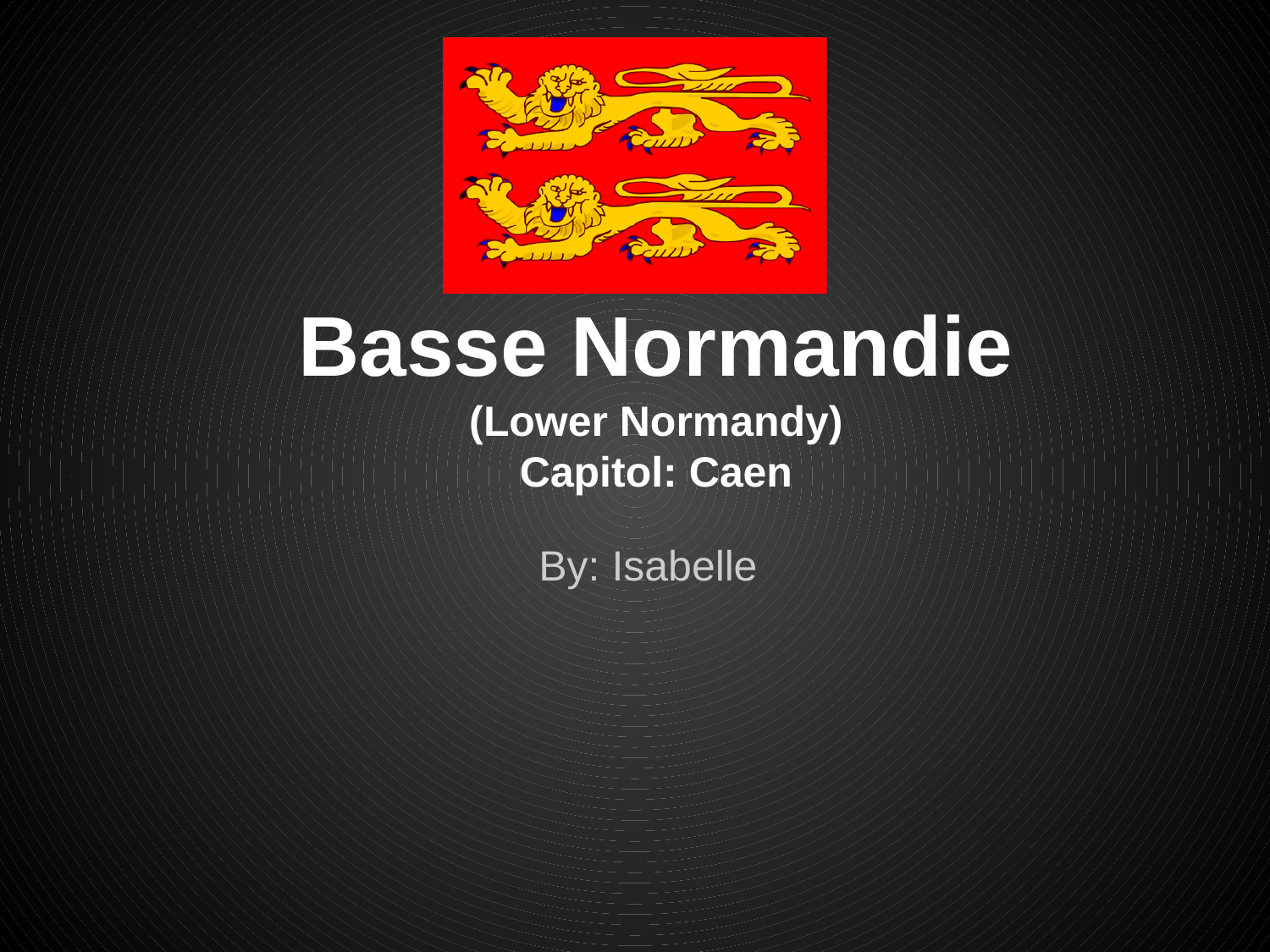

# Basse Normandie
(Lower Normandy)
Capitol: Caen
By: Isabelle